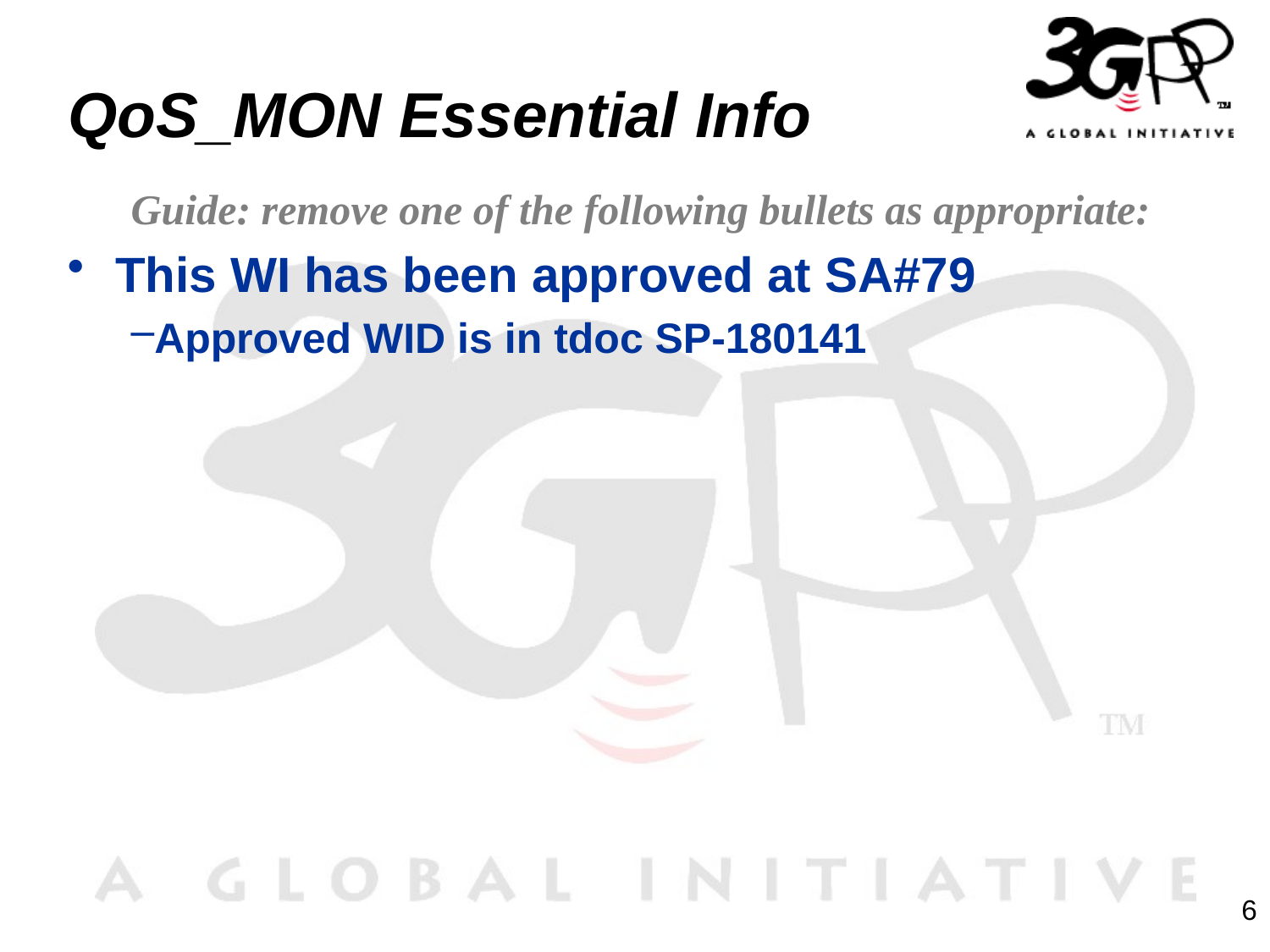

# QoS_MON Essential Info
Guide: remove one of the following bullets as appropriate:
This WI has been approved at SA#79
Approved WID is in tdoc SP-180141
6